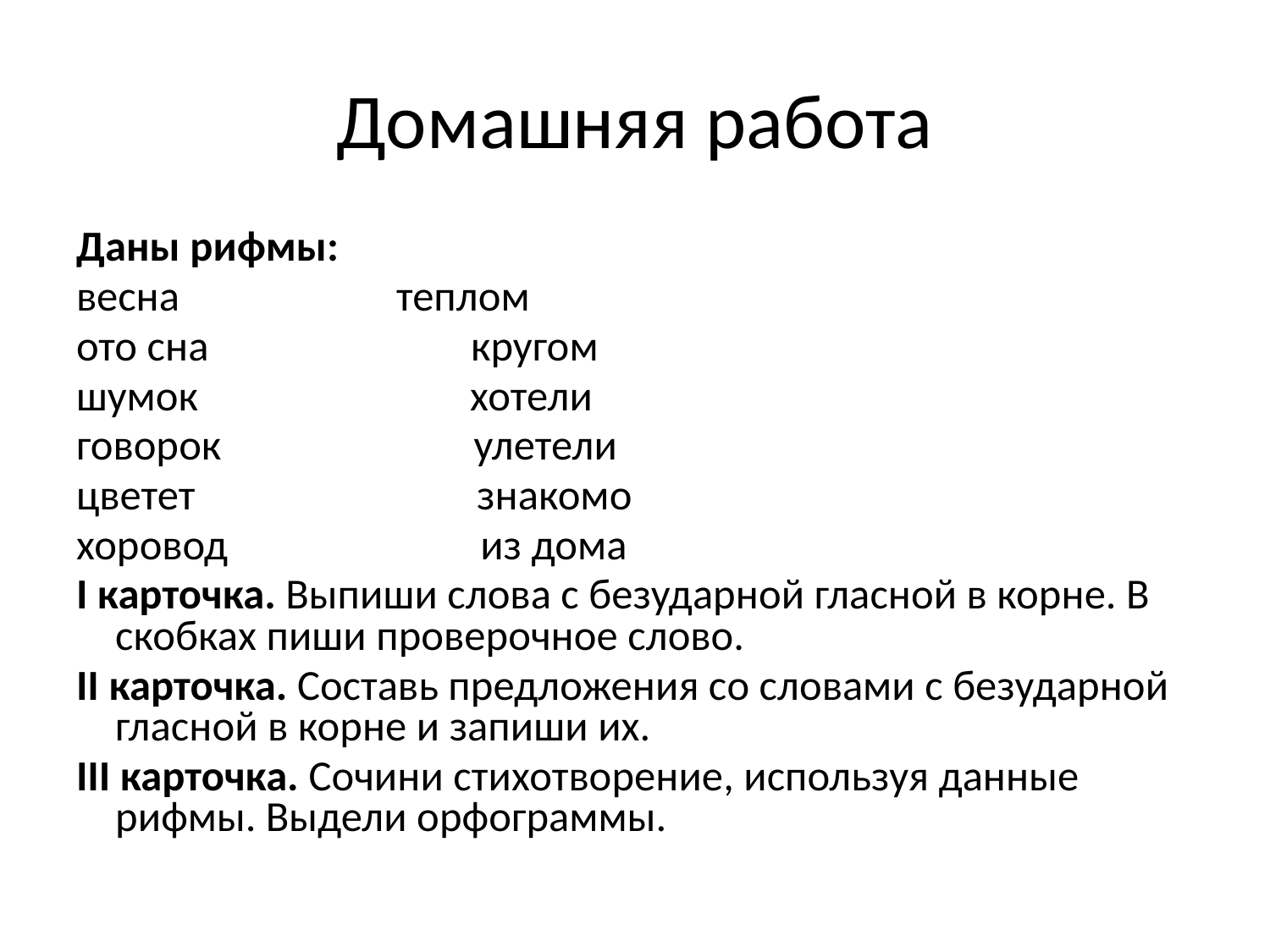

# Домашняя работа
Даны рифмы:
весна 	                   теплом
ото сна                           кругом
шумок                            хотели
говорок                          улетели
цветет                             знакомо
хоровод                          из дома
I карточка. Выпиши слова с безударной гласной в корне. В скобках пиши проверочное слово.
II карточка. Составь предложения со словами с безударной гласной в корне и запиши их.
III карточка. Сочини стихотворение, используя данные рифмы. Выдели орфограммы.